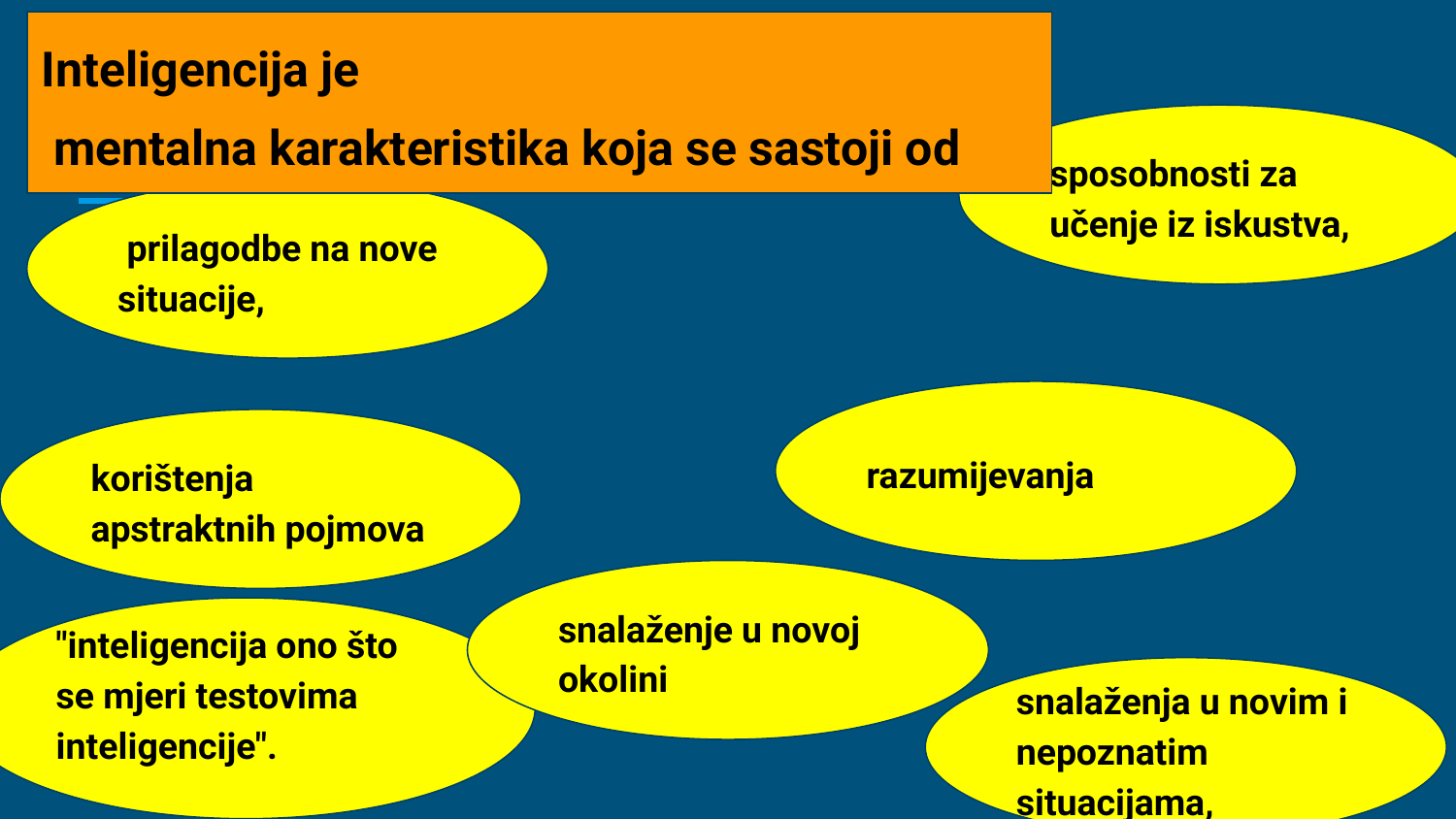

Inteligencija je
 mentalna karakteristika koja se sastoji od
sposobnosti za učenje iz iskustva,
 prilagodbe na nove situacije,
razumijevanja
korištenja apstraktnih pojmova
snalaženje u novoj okolini
"inteligencija ono što se mjeri testovima inteligencije".

snalaženja u novim i nepoznatim situacijama,